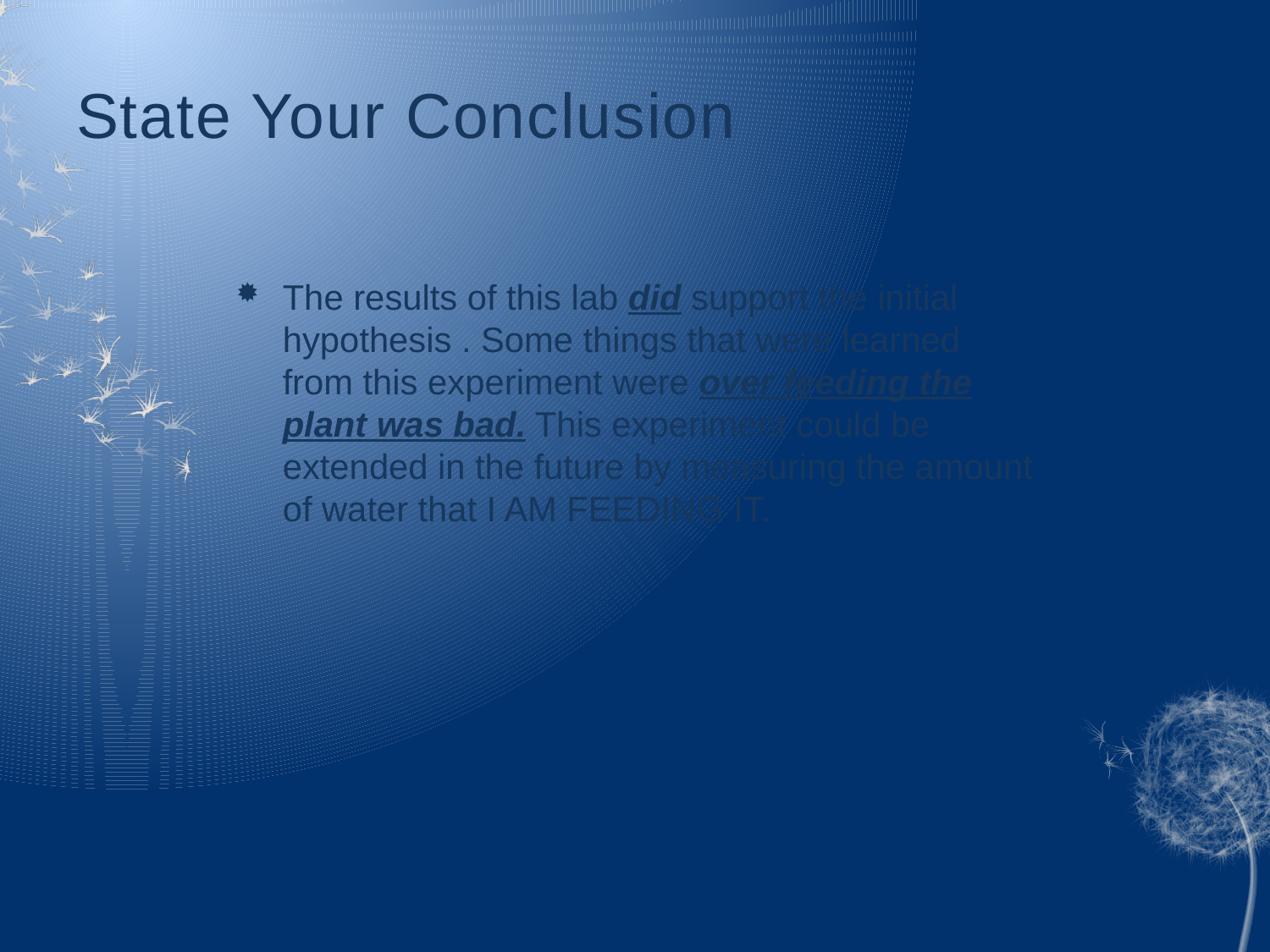

# State Your Conclusion
The results of this lab did support the initial hypothesis . Some things that were learned from this experiment were over feeding the plant was bad. This experiment could be extended in the future by measuring the amount of water that I AM FEEDING IT.